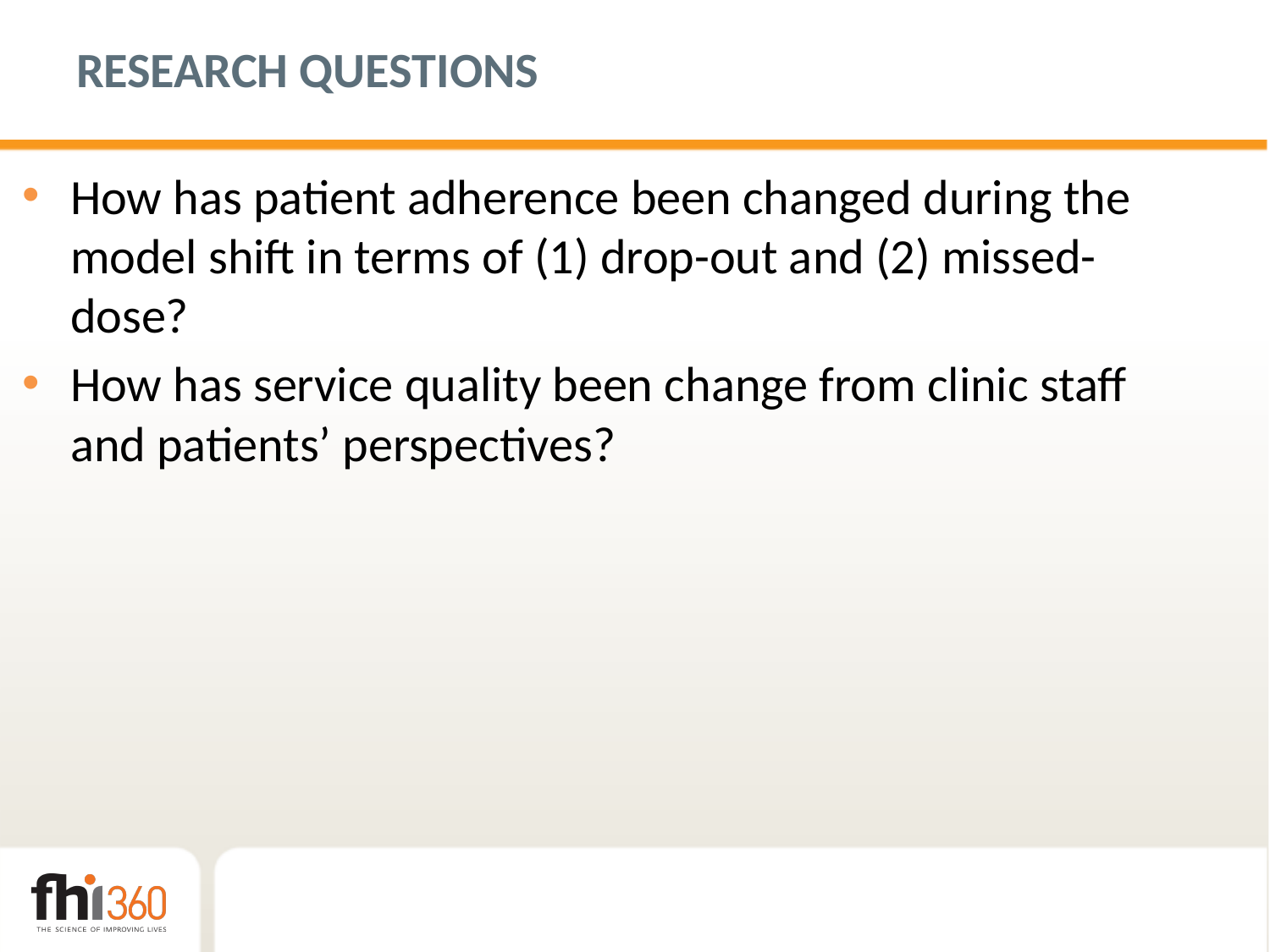

# RESEARCH QUESTIONS
How has patient adherence been changed during the model shift in terms of (1) drop-out and (2) missed-dose?
How has service quality been change from clinic staff and patients’ perspectives?